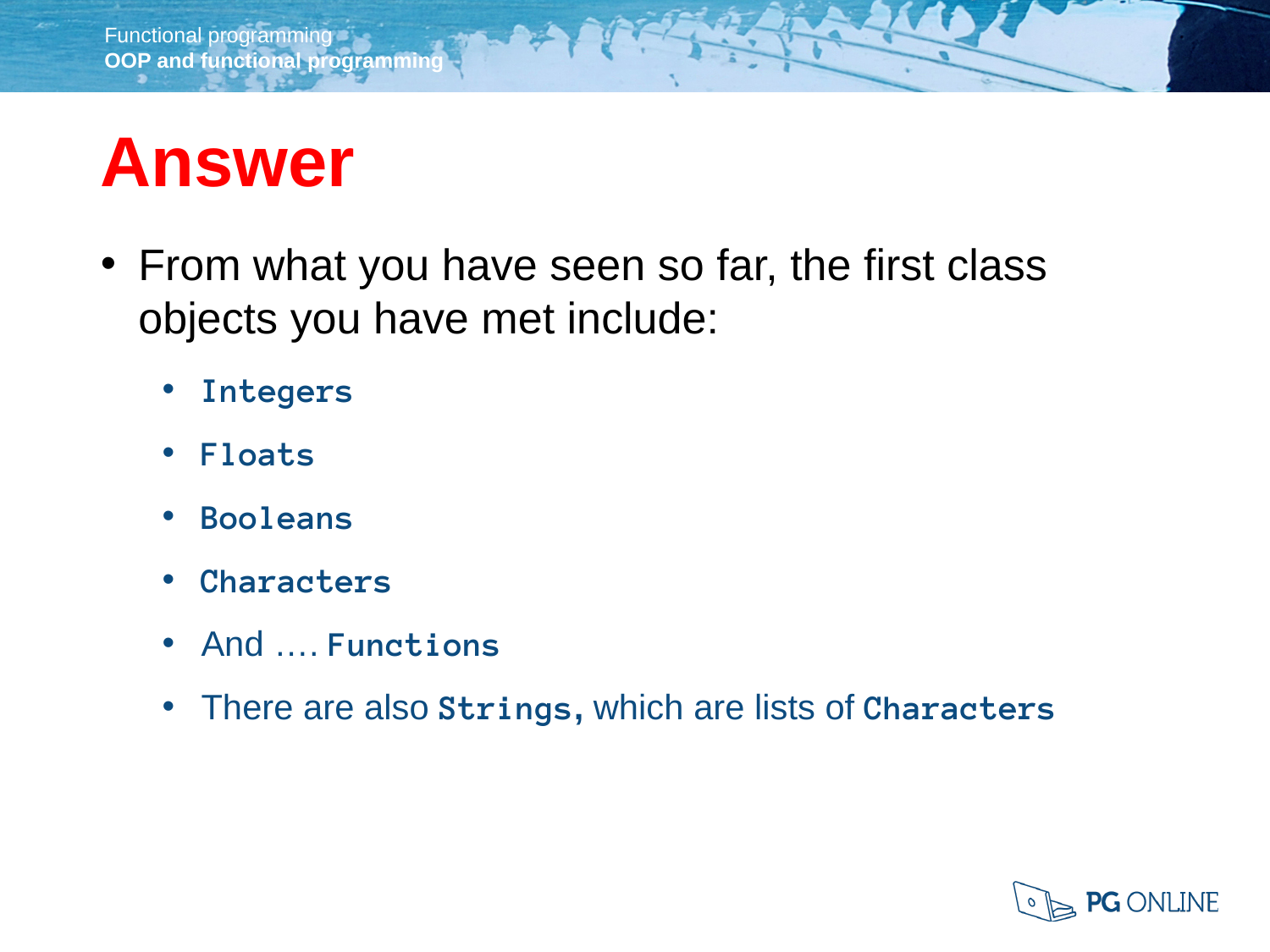

Answer
From what you have seen so far, the first class objects you have met include:
Integers
Floats
Booleans
Characters
And …. Functions
There are also Strings, which are lists of Characters